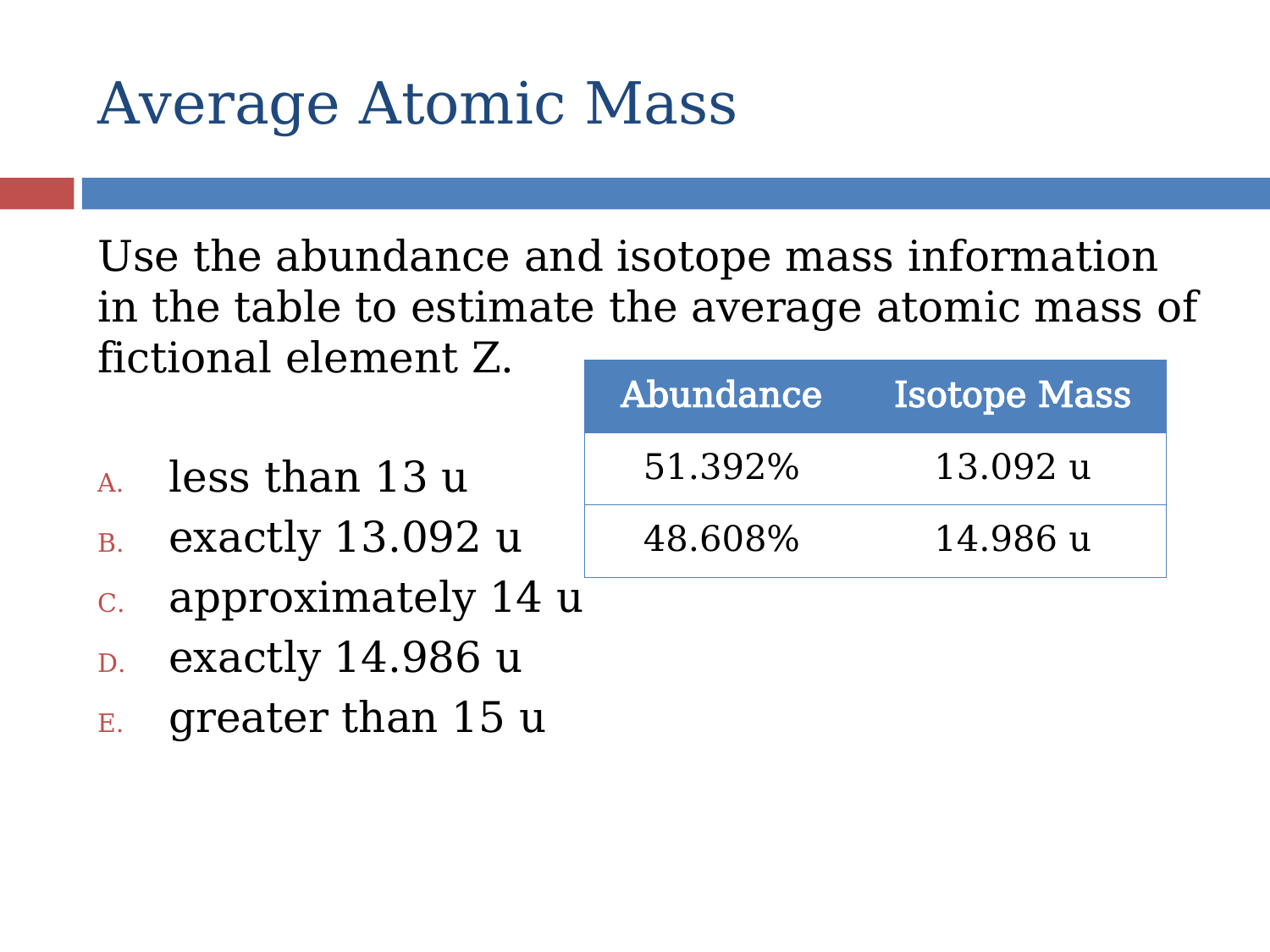

# Average Atomic Mass
Use the abundance and isotope mass information in the table to estimate the average atomic mass of fictional element Z.

less than 13 u
exactly 13.092 u
approximately 14 u
exactly 14.986 u
greater than 15 u

| Abundance | Isotope Mass |
| --- | --- |
| 51.392% | 13.092 u |
| 48.608% | 14.986 u |